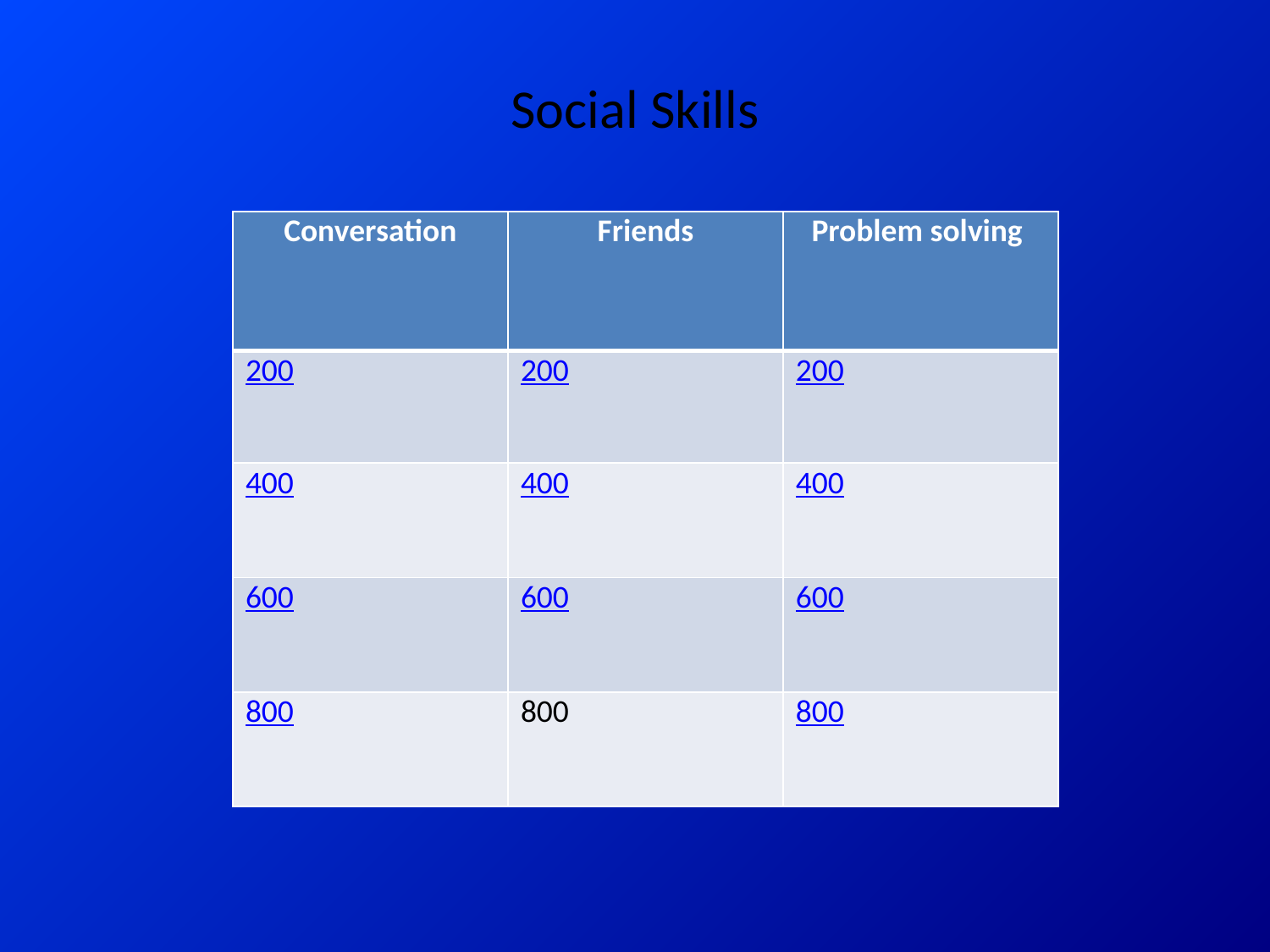

# Social Skills
| Conversation | Friends | Problem solving |
| --- | --- | --- |
| 200 | 200 | 200 |
| 400 | 400 | 400 |
| 600 | 600 | 600 |
| 800 | 800 | 800 |